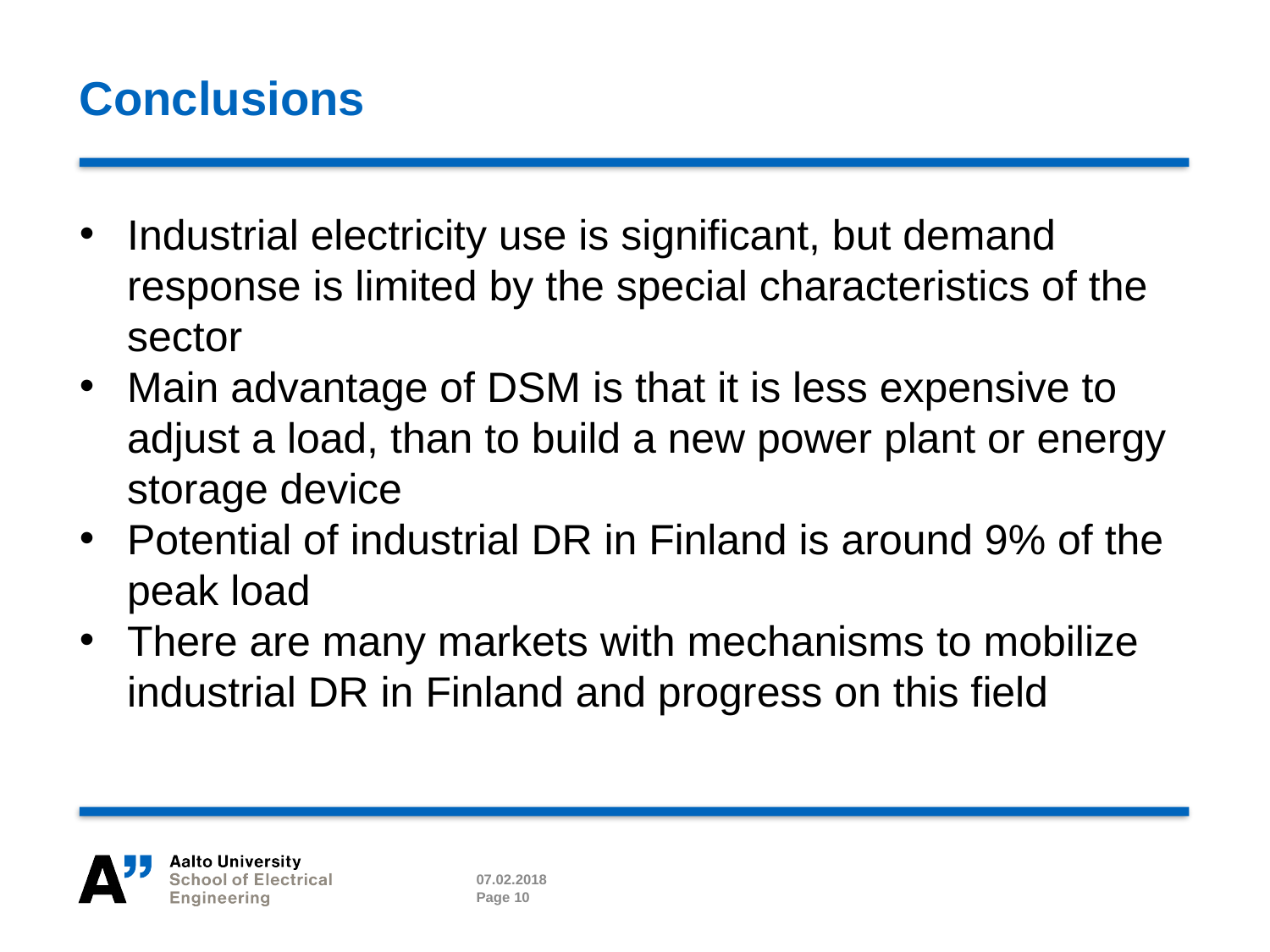

# Conclusions
Industrial electricity use is significant, but demand response is limited by the special characteristics of the sector
Main advantage of DSM is that it is less expensive to adjust a load, than to build a new power plant or energy storage device
Potential of industrial DR in Finland is around 9% of the peak load
There are many markets with mechanisms to mobilize industrial DR in Finland and progress on this field

07.02.2018
Page 10